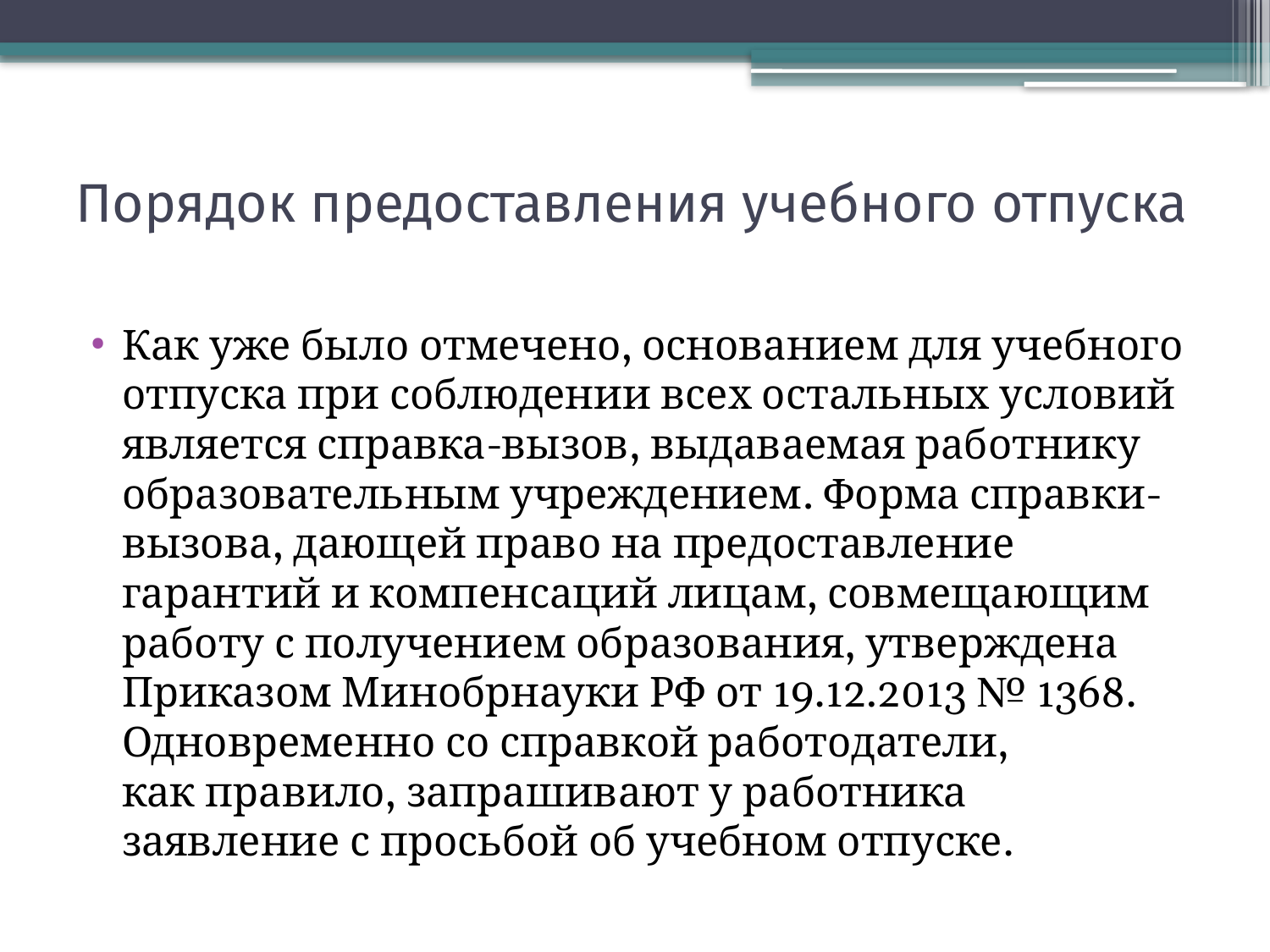

# Порядок предоставления учебного отпуска
Как уже было отмечено, основанием для учебного отпуска при соблюдении всех остальных условий является справка-вызов, выдаваемая работнику образовательным учреждением. Форма справки-вызова, дающей право на предоставление гарантий и компенсаций лицам, совмещающим работу с получением образования, утверждена Приказом Минобрнауки РФ от 19.12.2013 № 1368. Одновременно со справкой работодатели, как правило, запрашивают у работника заявление с просьбой об учебном отпуске.